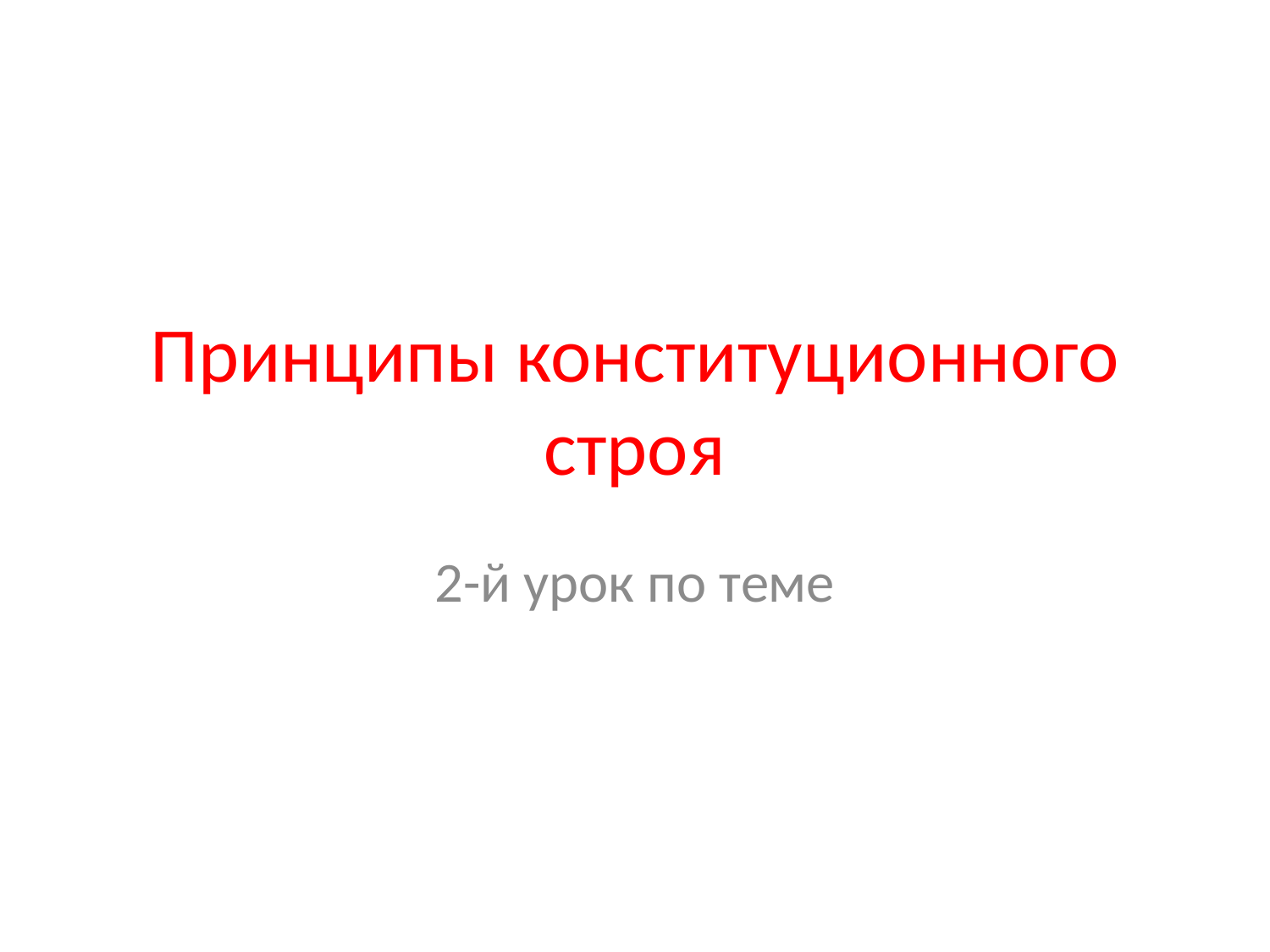

# Принципы конституционного строя
2-й урок по теме